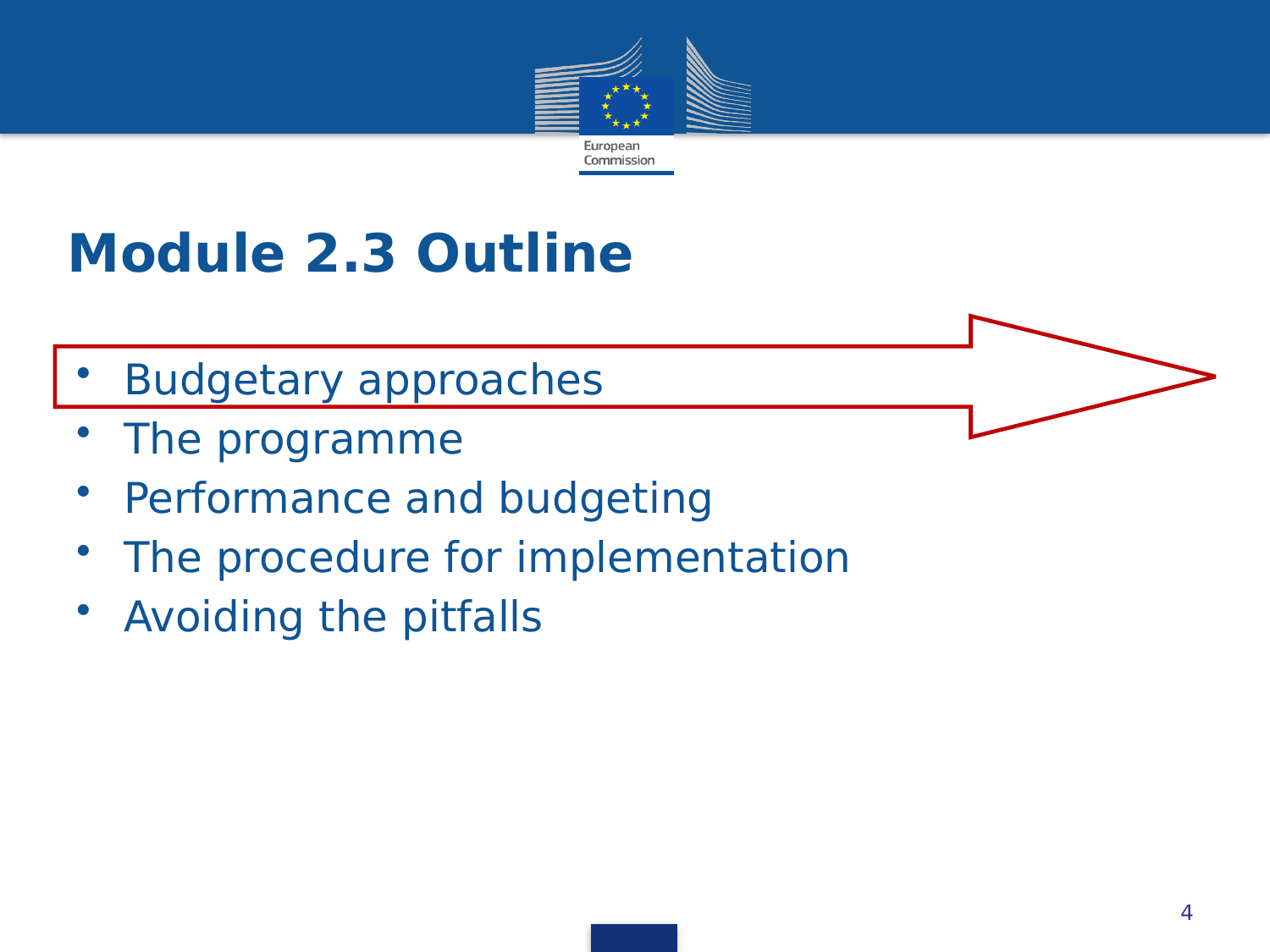

# Module 2.3 Outline

Budgetary approaches
The programme
Performance and budgeting
The procedure for implementation
Avoiding the pitfalls
4